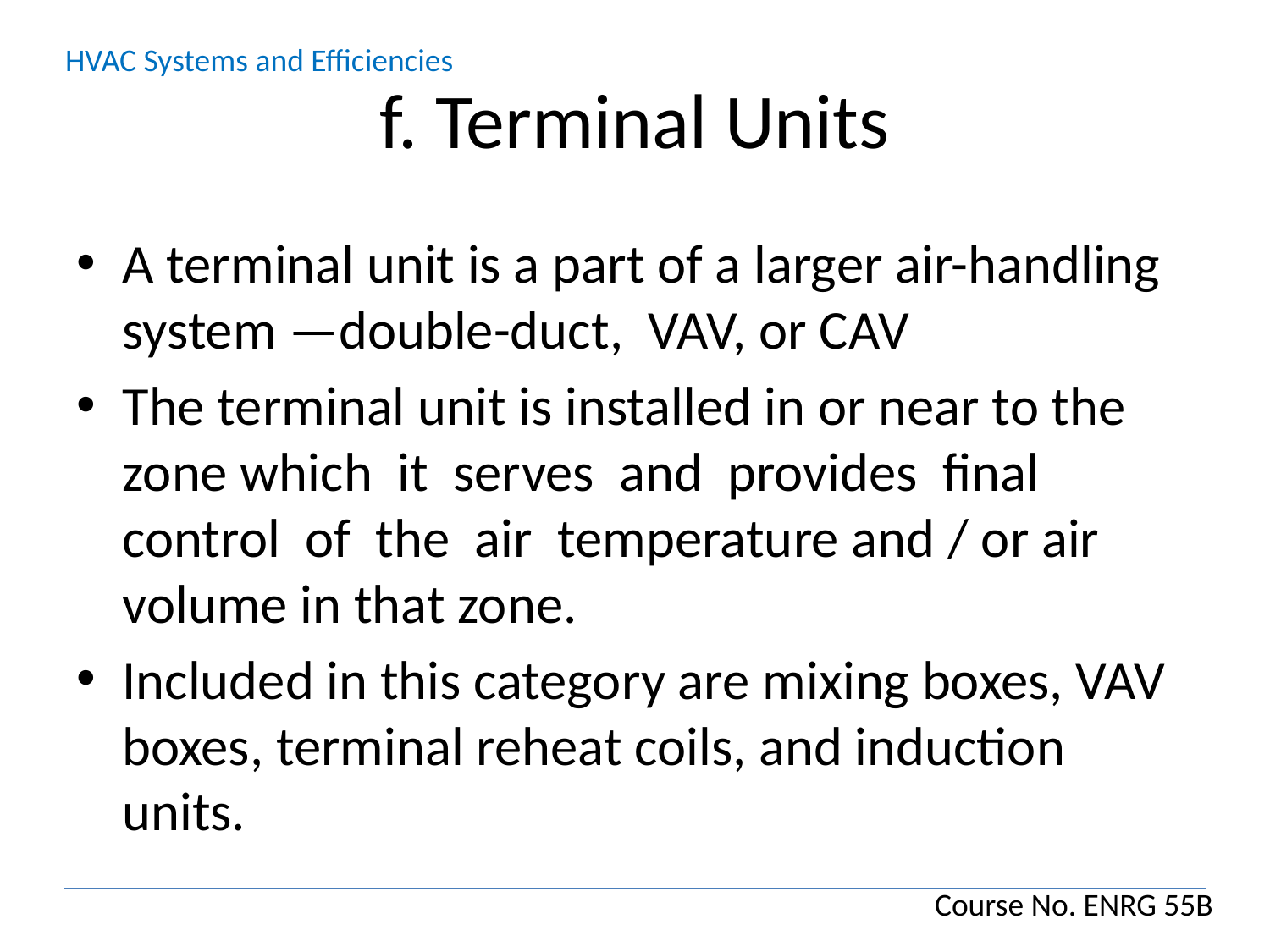

# f. Terminal Units
A terminal unit is a part of a larger air-handling system —double-duct,  VAV, or CAV
The terminal unit is installed in or near to the zone which  it  serves  and  provides  final  control  of  the  air  temperature and / or air volume in that zone.
Included in this category are mixing boxes, VAV boxes, terminal reheat coils, and induction units.